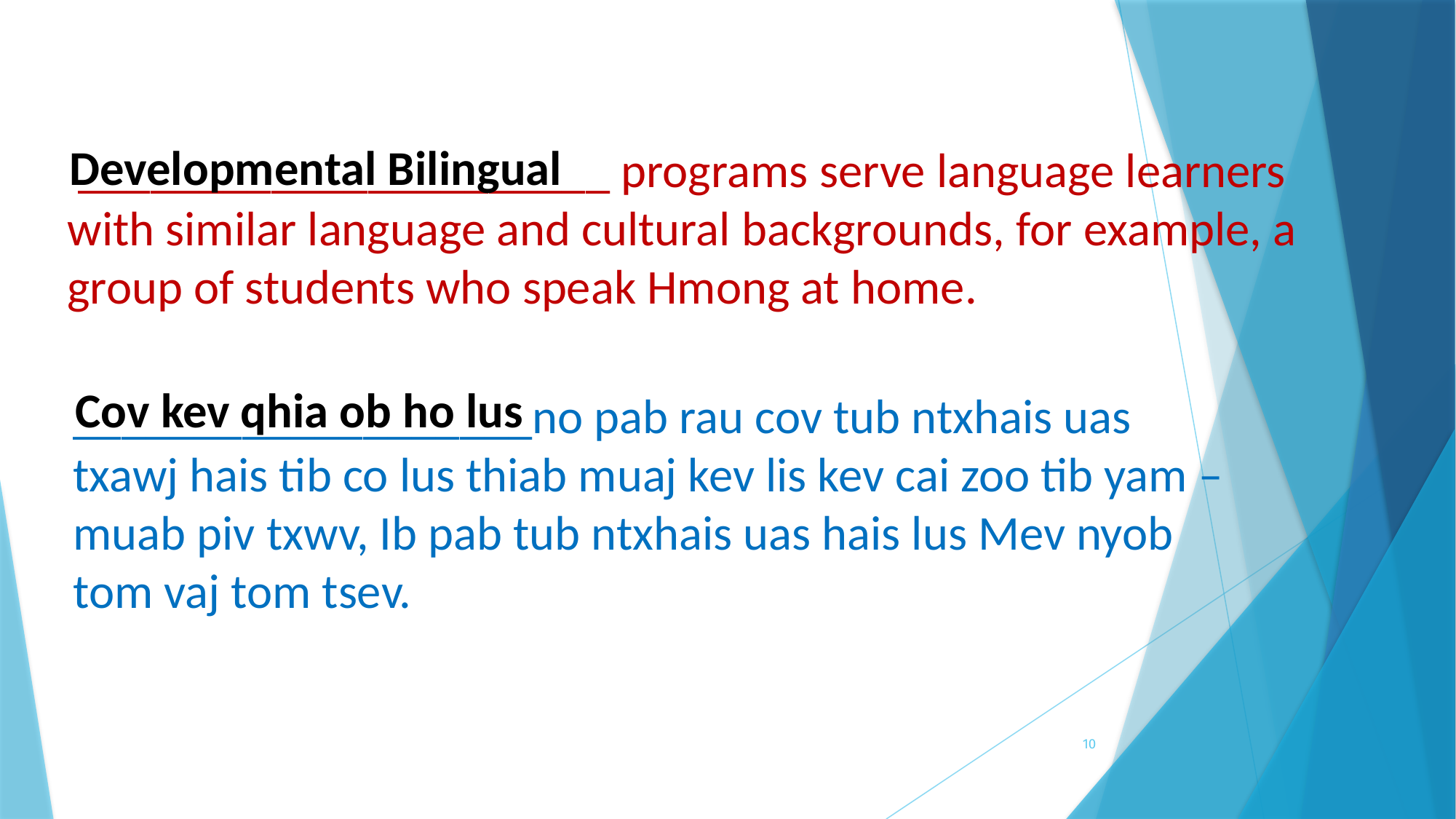

Developmental Bilingual
 ______________________ programs serve language learners with similar language and cultural backgrounds, for example, a group of students who speak Hmong at home.
Cov kev qhia ob ho lus
___________________no pab rau cov tub ntxhais uas txawj hais tib co lus thiab muaj kev lis kev cai zoo tib yam – muab piv txwv, Ib pab tub ntxhais uas hais lus Mev nyob tom vaj tom tsev.
10